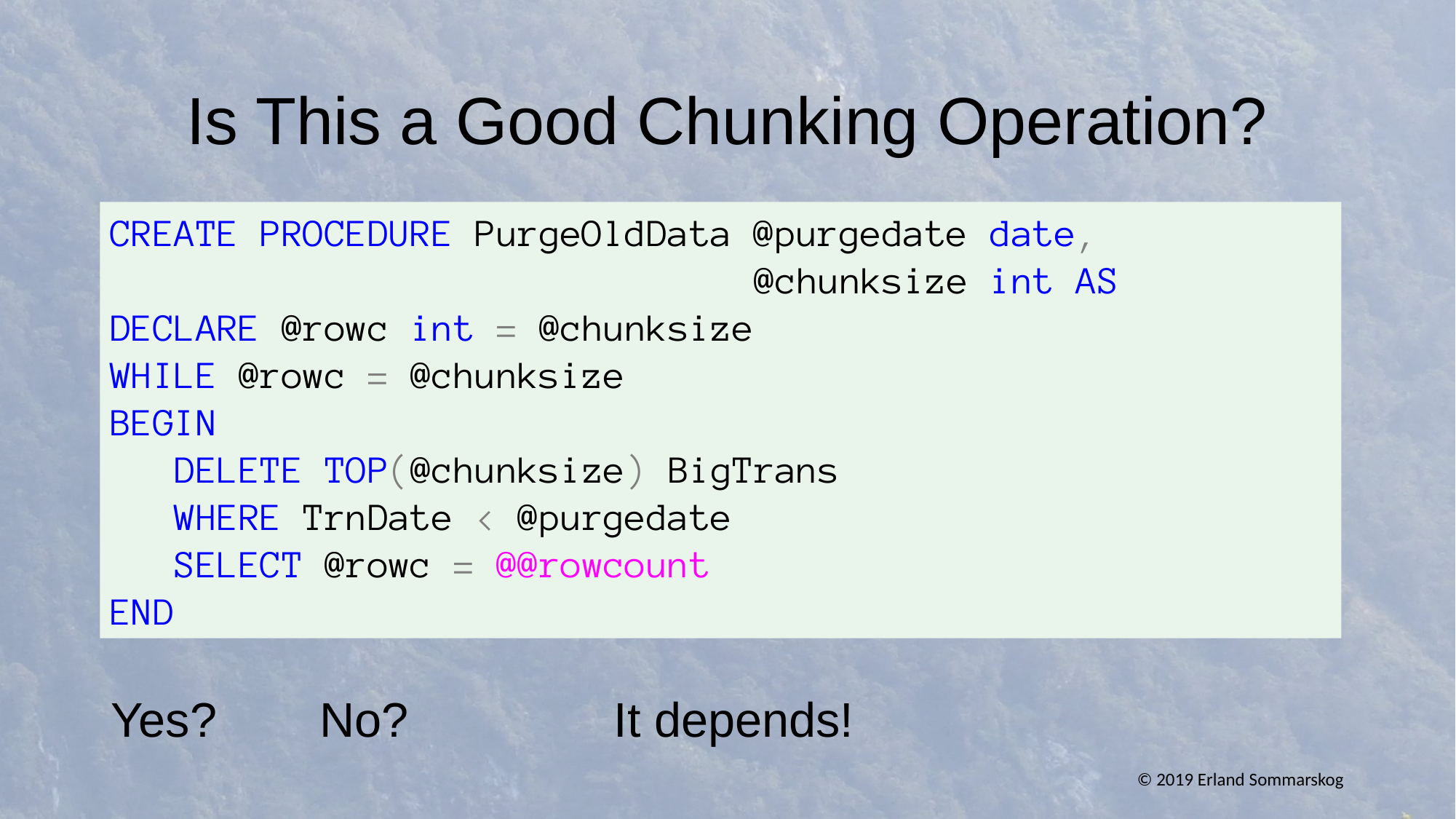

# Is This a Good Chunking Operation?
CREATE PROCEDURE PurgeOldData @purgedate date,
                              @chunksize int AS
DECLARE @rowc int = @chunksize
WHILE @rowc = @chunksize
BEGIN
   DELETE TOP(@chunksize) BigTrans
   WHERE TrnDate < @purgedate
   SELECT @rowc = @@rowcount
END
Yes?
No?
It depends!
© 2019 Erland Sommarskog